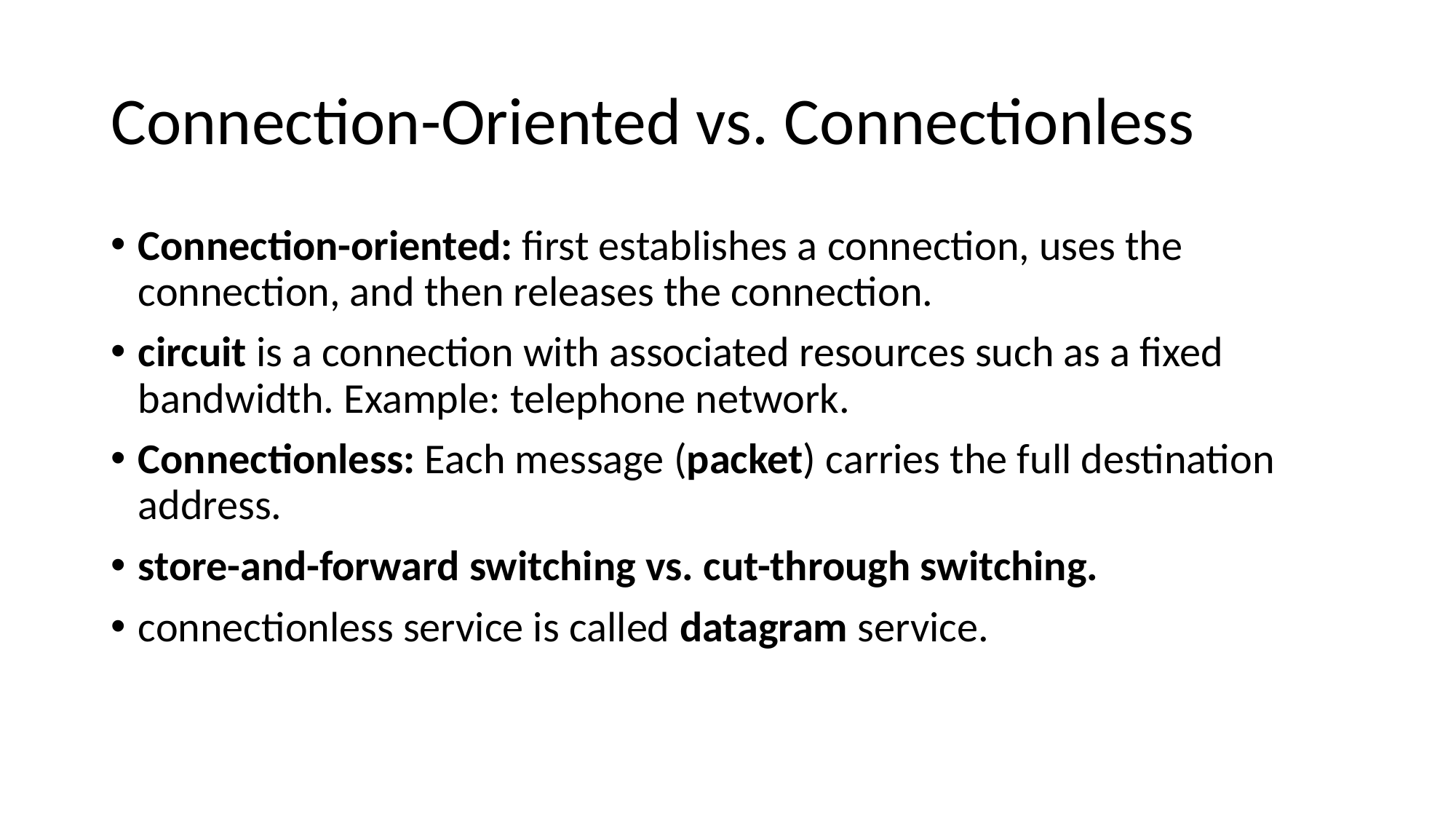

# Connection-Oriented vs. Connectionless
Connection-oriented: first establishes a connection, uses the connection, and then releases the connection.
circuit is a connection with associated resources such as a fixed bandwidth. Example: telephone network.
Connectionless: Each message (packet) carries the full destination address.
store-and-forward switching vs. cut-through switching.
connectionless service is called datagram service.